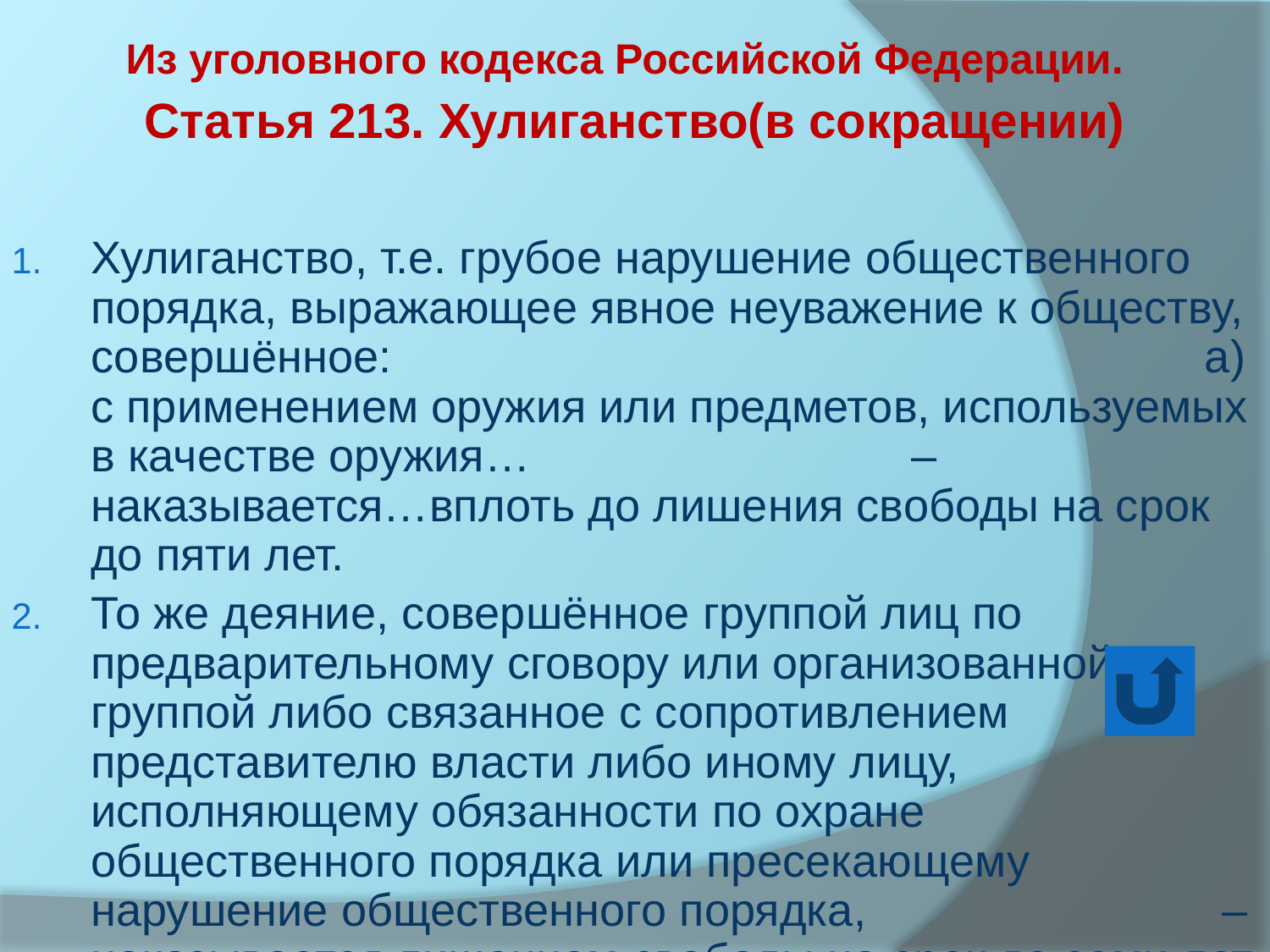

Из уголовного кодекса Российской Федерации.
Статья 213. Хулиганство(в сокращении)
Хулиганство, т.е. грубое нарушение общественного порядка, выражающее явное неуважение к обществу, совершённое:                                                                а) с применением оружия или предметов, используемых в качестве оружия…                              –наказывается…вплоть до лишения свободы на срок до пяти лет.
То же деяние, совершённое группой лиц по предварительному сговору или организованной группой либо связанное с сопротивлением представителю власти либо иному лицу, исполняющему обязанности по охране общественного порядка или пресекающему нарушение общественного порядка,                            –наказывается лишением свободы на срок до семи лет.